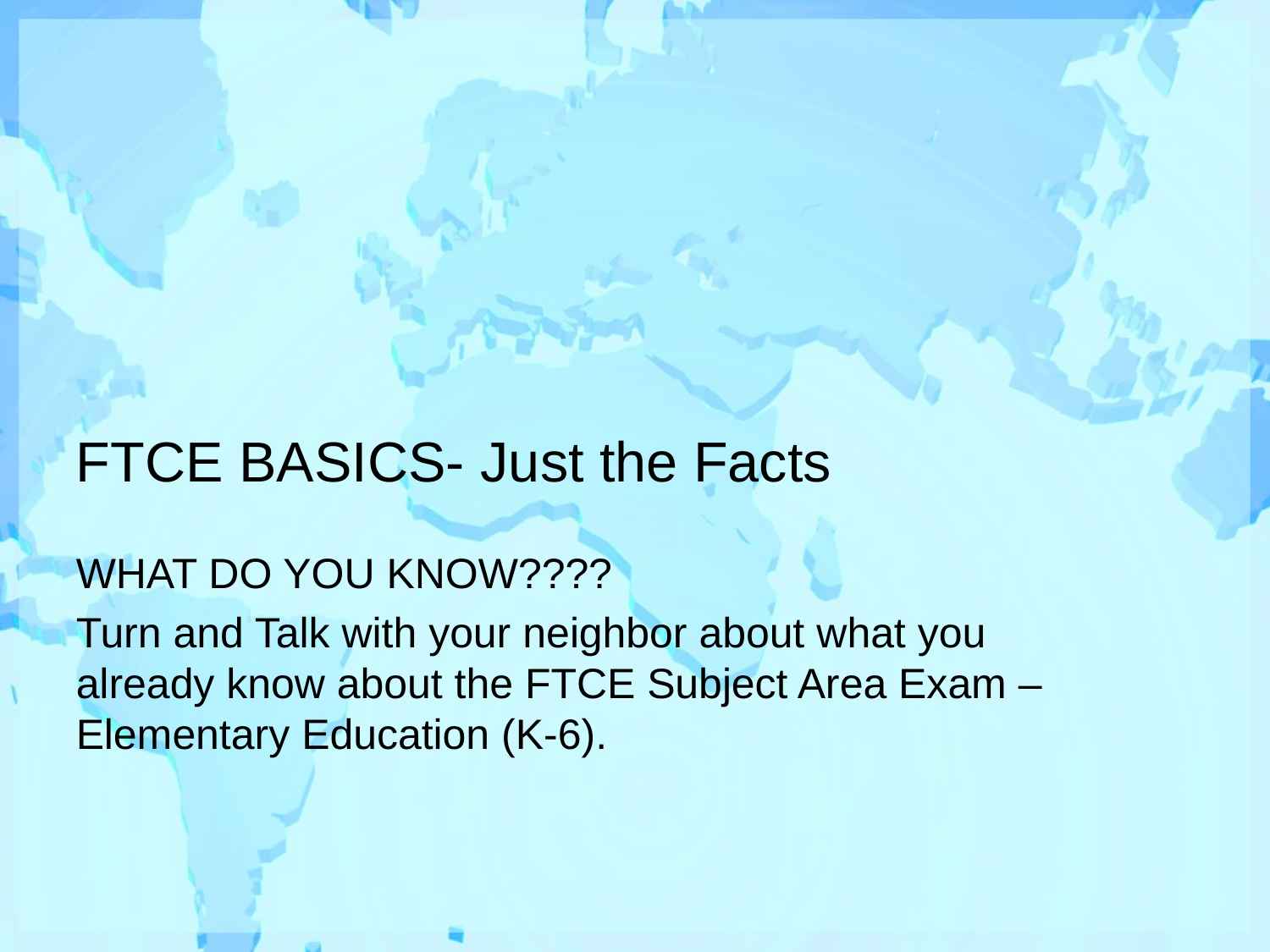

# FTCE BASICS- Just the Facts
WHAT DO YOU KNOW????
Turn and Talk with your neighbor about what you already know about the FTCE Subject Area Exam – Elementary Education (K-6).